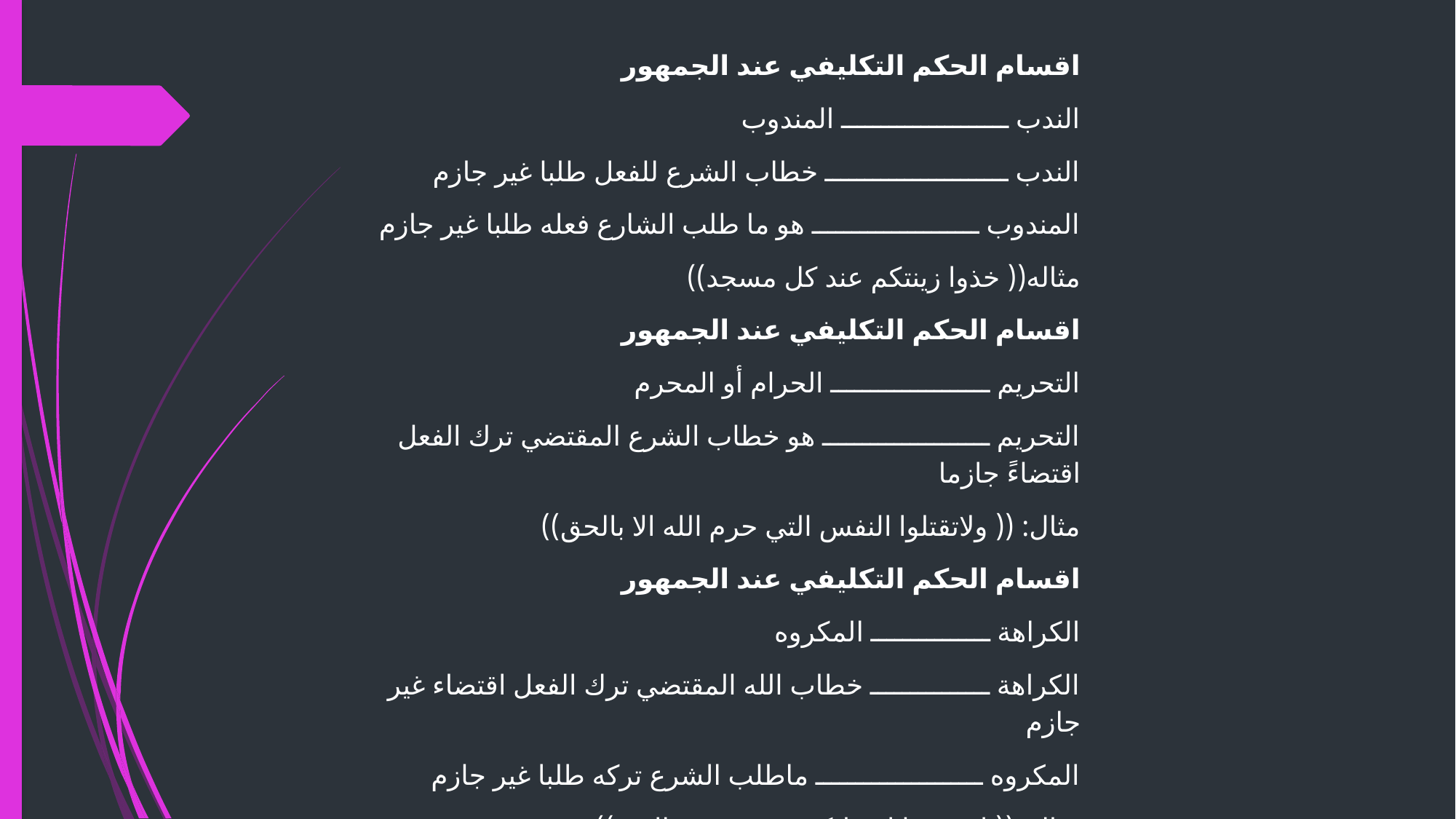

اقسام الحكم التكليفي عند الجمهور
الندب ـــــــــــــــــــــ المندوب
الندب ـــــــــــــــــــــــ خطاب الشرع للفعل طلبا غير جازم
المندوب ـــــــــــــــــــــ هو ما طلب الشارع فعله طلبا غير جازم
مثاله(( خذوا زينتكم عند كل مسجد))
اقسام الحكم التكليفي عند الجمهور
التحريم ــــــــــــــــــــ الحرام أو المحرم
التحريم ـــــــــــــــــــــ هو خطاب الشرع المقتضي ترك الفعل اقتضاءً جازما
مثال: (( ولاتقتلوا النفس التي حرم الله الا بالحق))
اقسام الحكم التكليفي عند الجمهور
الكراهة ـــــــــــــــ المكروه
الكراهة ـــــــــــــــ خطاب الله المقتضي ترك الفعل اقتضاء غير جازم
المكروه ـــــــــــــــــــــ ماطلب الشرع تركه طلبا غير جازم
مثال: (( لاترفعوا اصواتكم فوق صوت النبي))